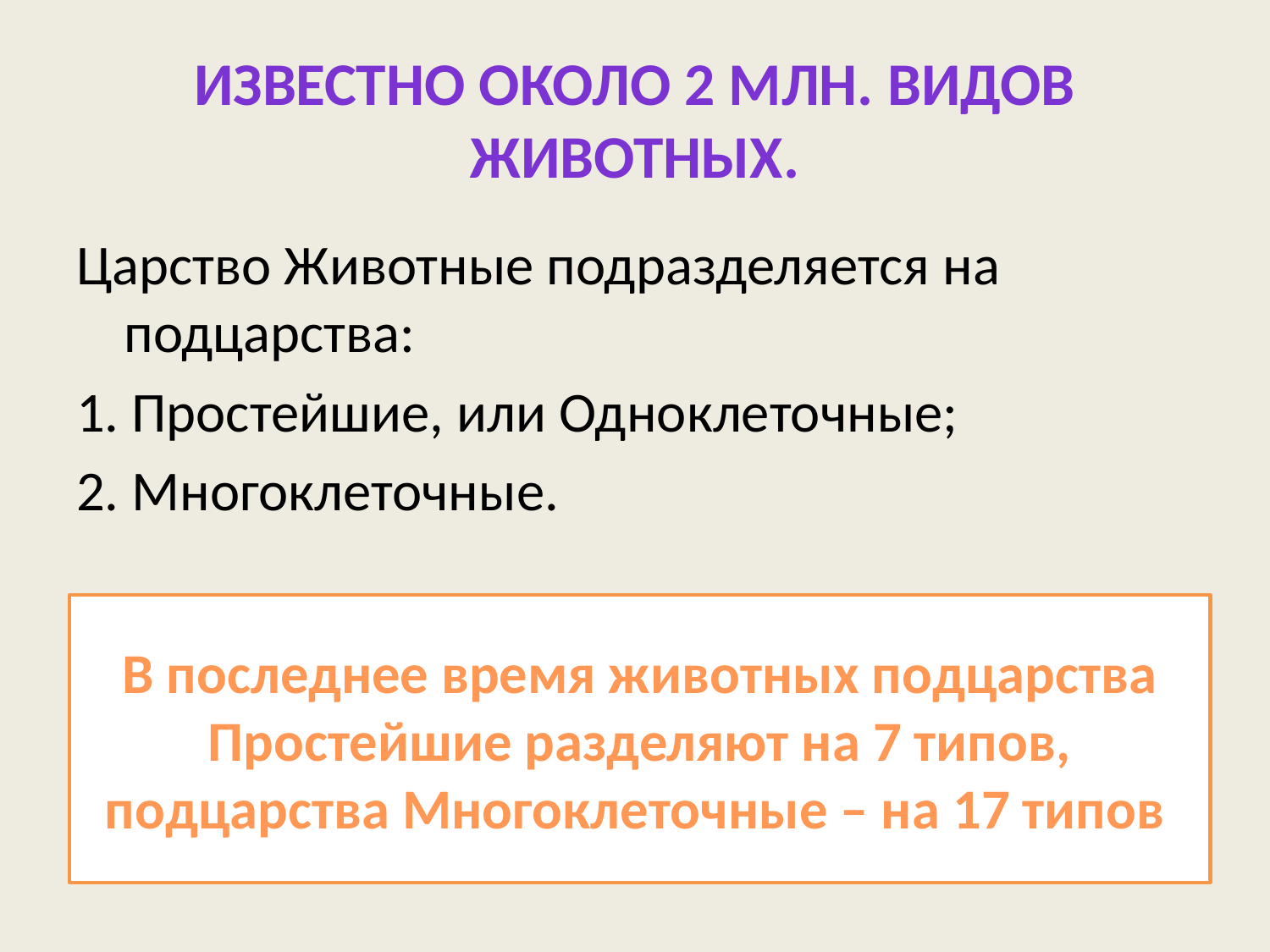

# Известно около 2 млн. видов животных.
Царство Животные подразделяется на подцарства:
1. Простейшие, или Одноклеточные;
2. Многоклеточные.

В последнее время животных подцарства Простейшие разделяют на 7 типов, подцарства Многоклеточные – на 17 типов